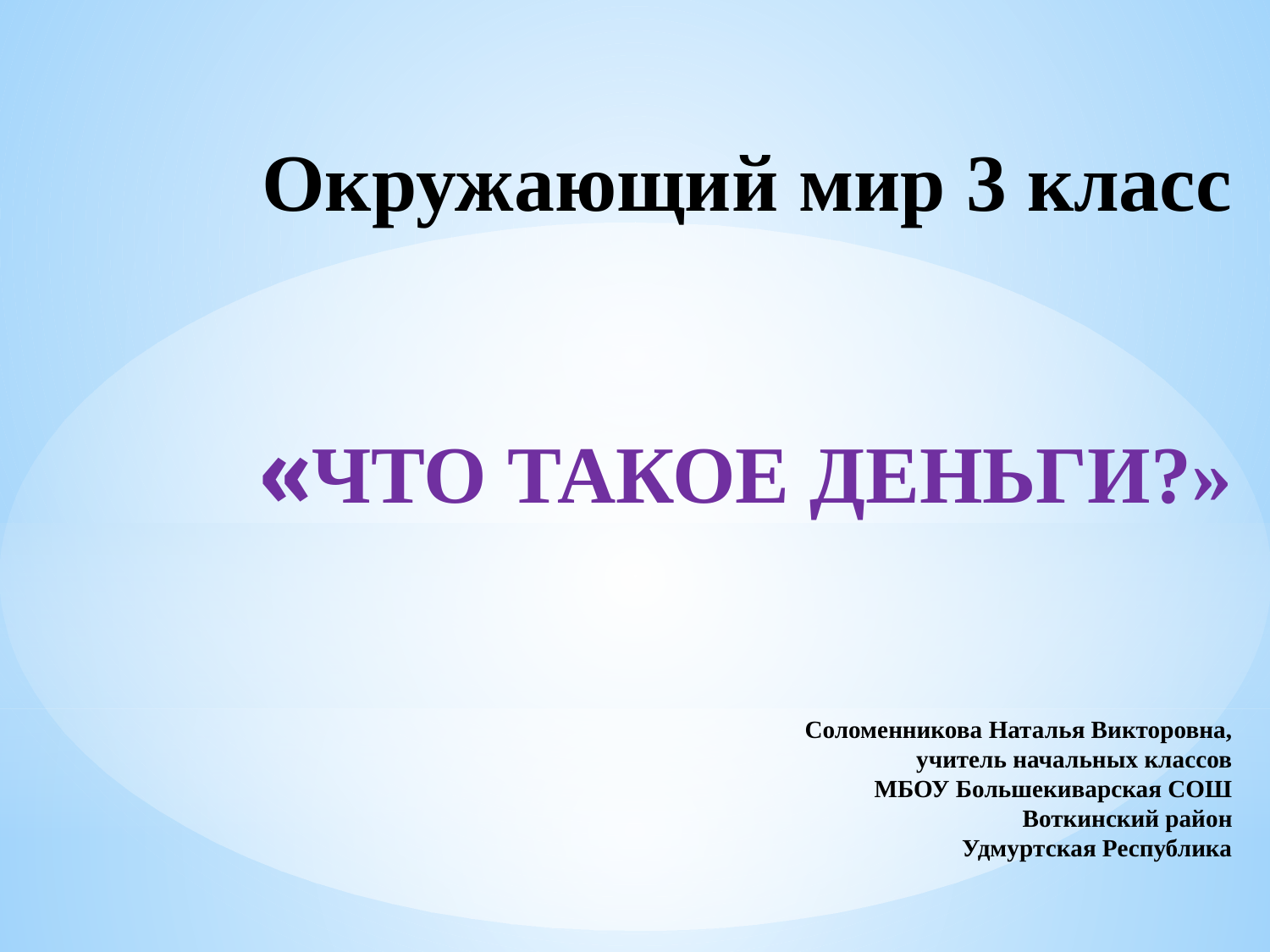

# Окружающий мир 3 класс «ЧТО ТАКОЕ ДЕНЬГИ?» Соломенникова Наталья Викторовна, учитель начальных классов МБОУ Большекиварская СОШ Воткинский район Удмуртская Республика